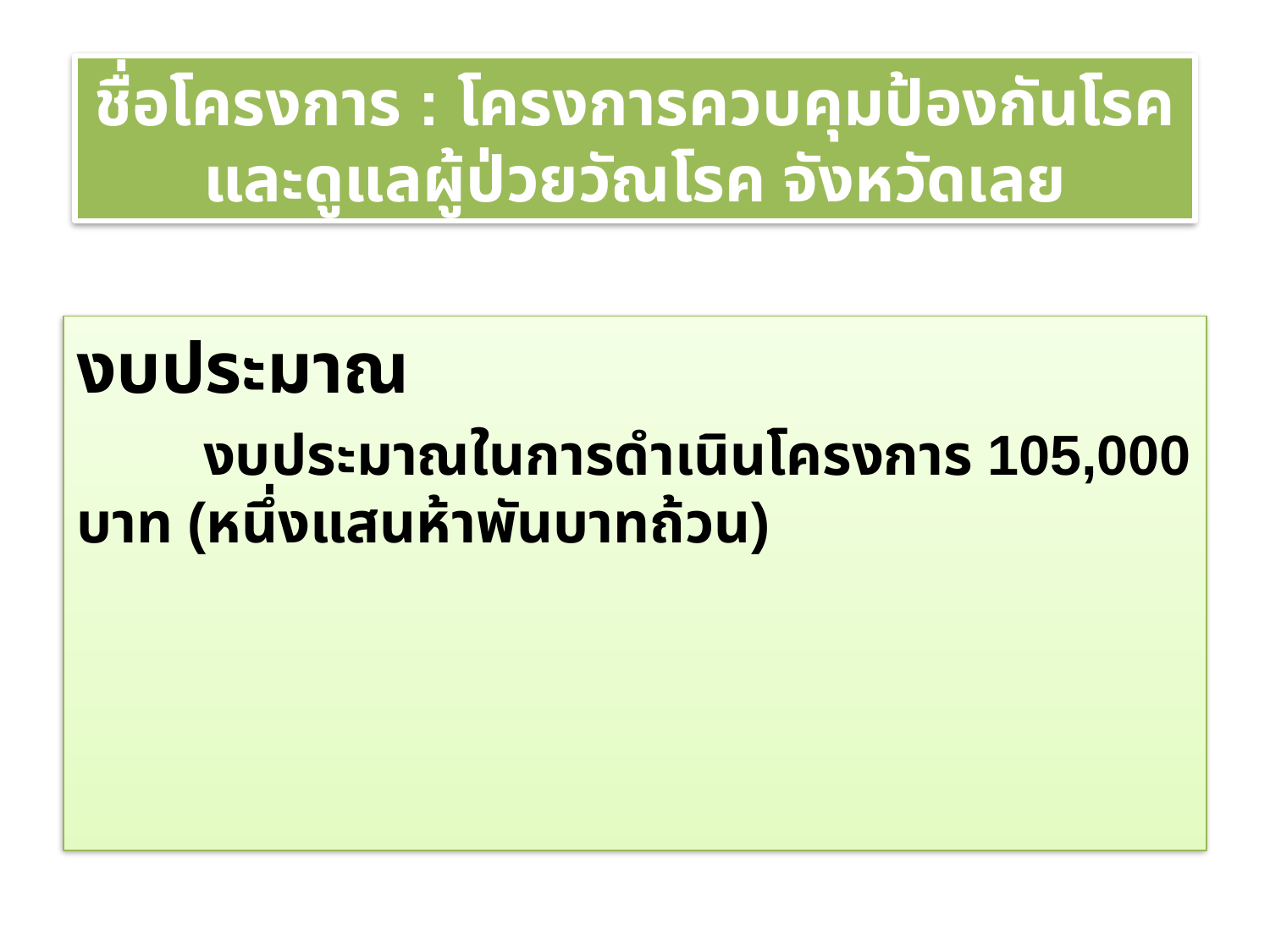

ชื่อโครงการ : โครงการควบคุมป้องกันโรคและดูแลผู้ป่วยวัณโรค จังหวัดเลย
งบประมาณ
	งบประมาณในการดำเนินโครงการ 105,000 บาท (หนึ่งแสนห้าพันบาทถ้วน)